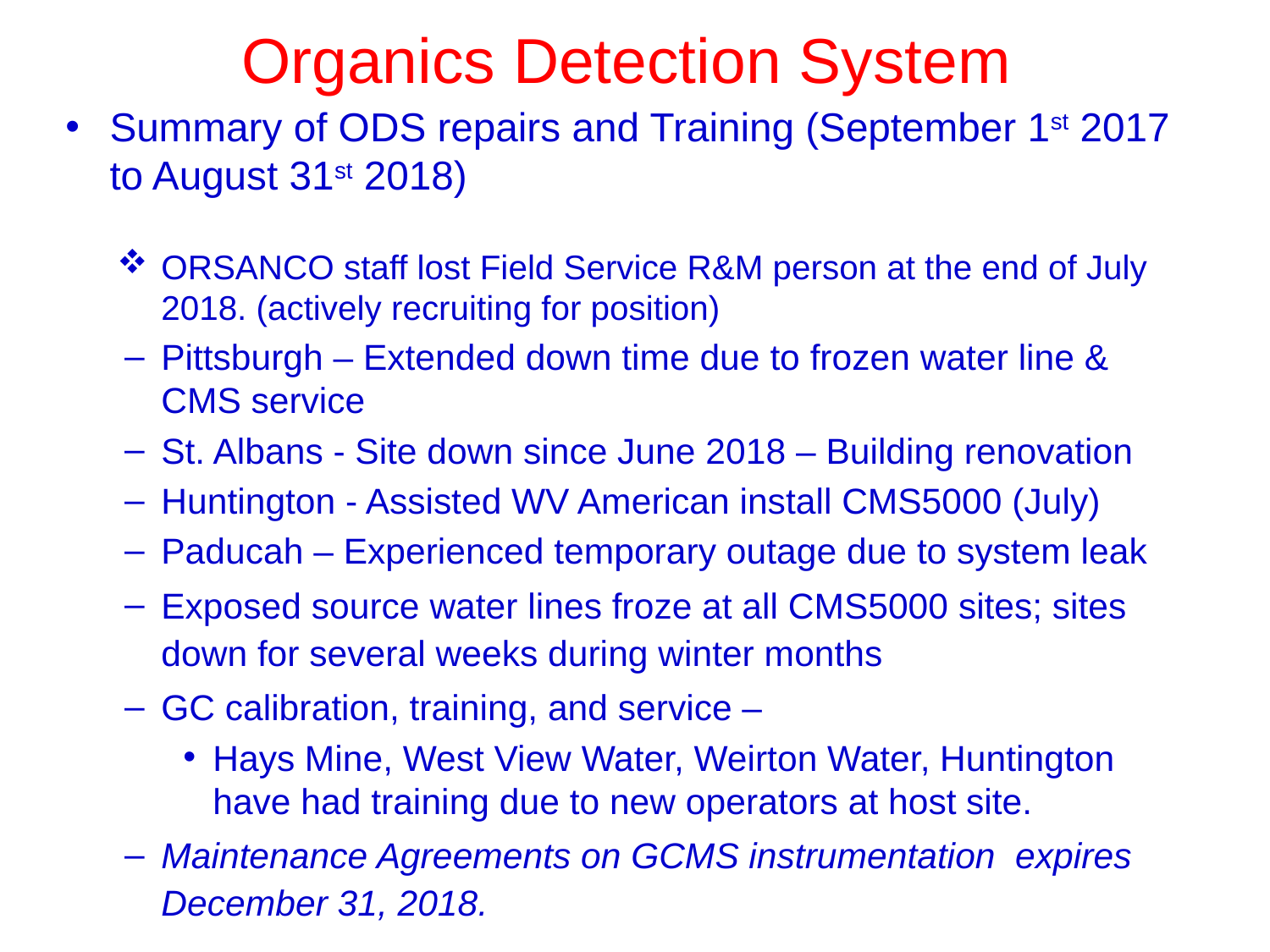

# Organics Detection System
Summary of ODS repairs and Training (September 1st 2017 to August 31st 2018)

ORSANCO staff lost Field Service R&M person at the end of July 2018. (actively recruiting for position)
Pittsburgh – Extended down time due to frozen water line &  CMS service
St. Albans - Site down since June 2018 – Building renovation
Huntington - Assisted WV American install CMS5000 (July)
Paducah – Experienced temporary outage due to system leak
Exposed source water lines froze at all CMS5000 sites; sites down for several weeks during winter months
GC calibration, training, and service –
Hays Mine, West View Water, Weirton Water, Huntington have had training due to new operators at host site.
Maintenance Agreements on GCMS instrumentation  expires December 31, 2018.